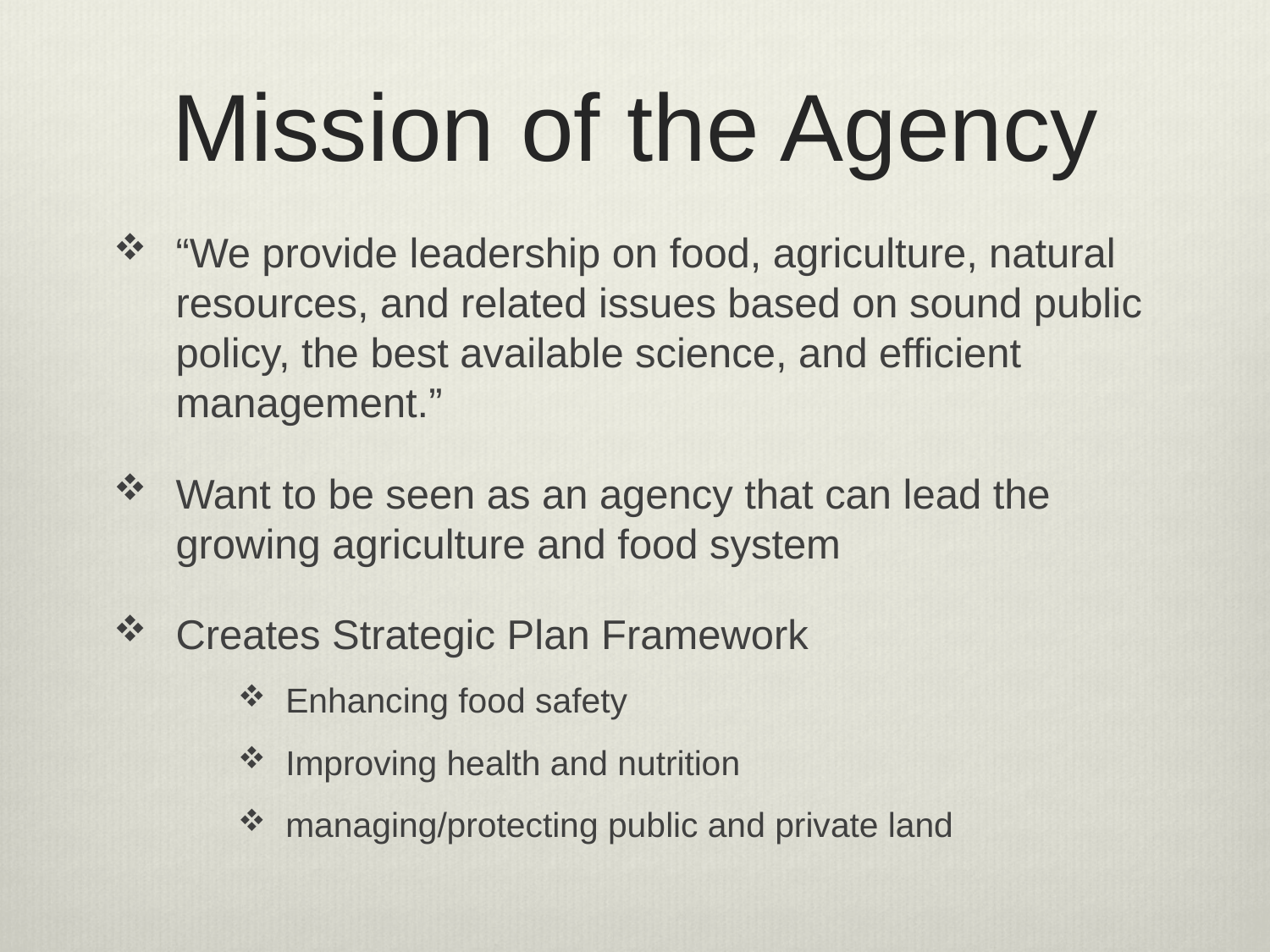

# Mission of the Agency
“We provide leadership on food, agriculture, natural resources, and related issues based on sound public policy, the best available science, and efficient management.”
Want to be seen as an agency that can lead the growing agriculture and food system
Creates Strategic Plan Framework
Enhancing food safety
Improving health and nutrition
managing/protecting public and private land